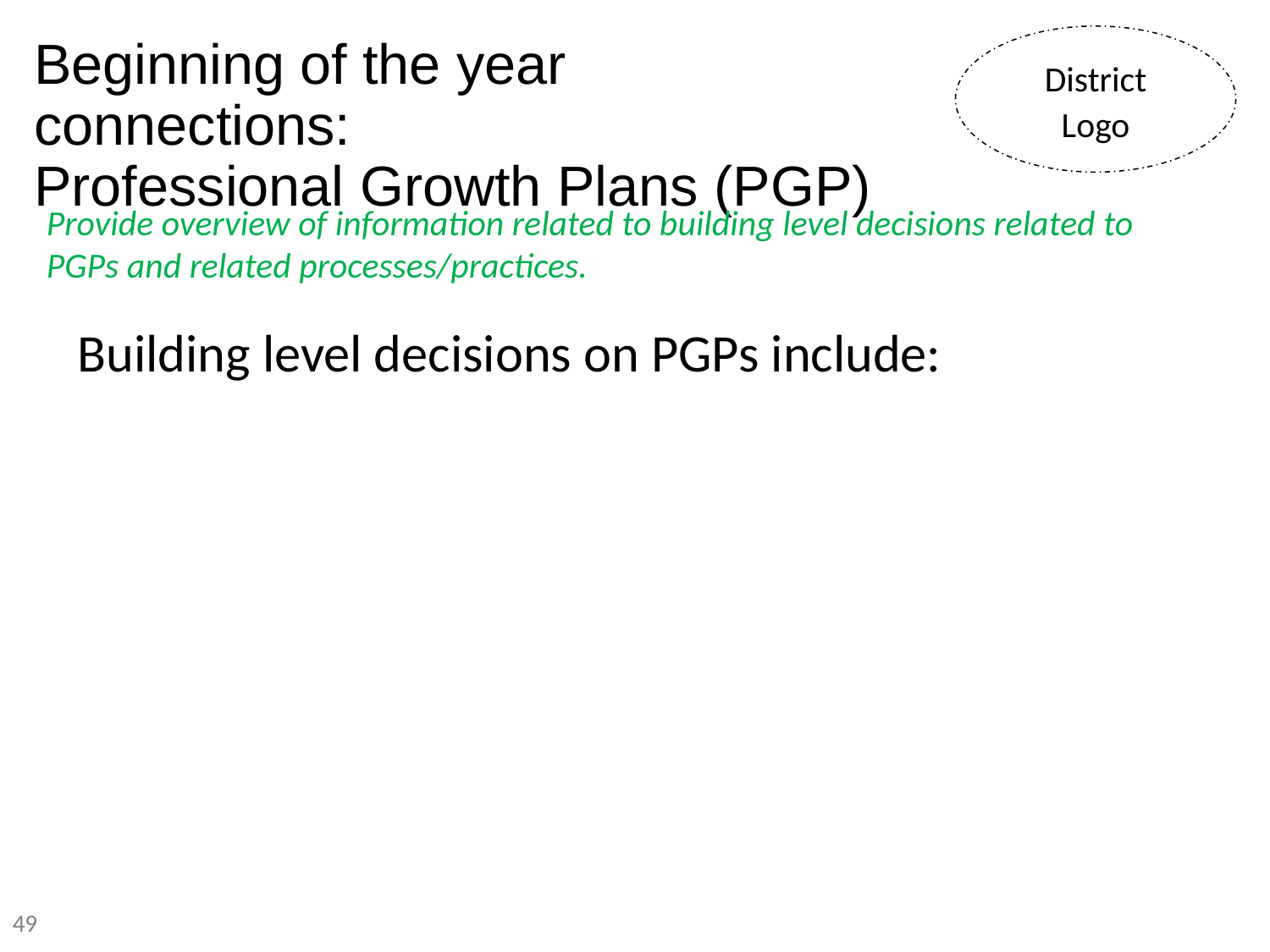

District Logo
# Beginning of the year connections: Professional Growth Plans (PGP)
Provide overview of information related to building level decisions related to PGPs and related processes/practices.
Building level decisions on PGPs include:

49